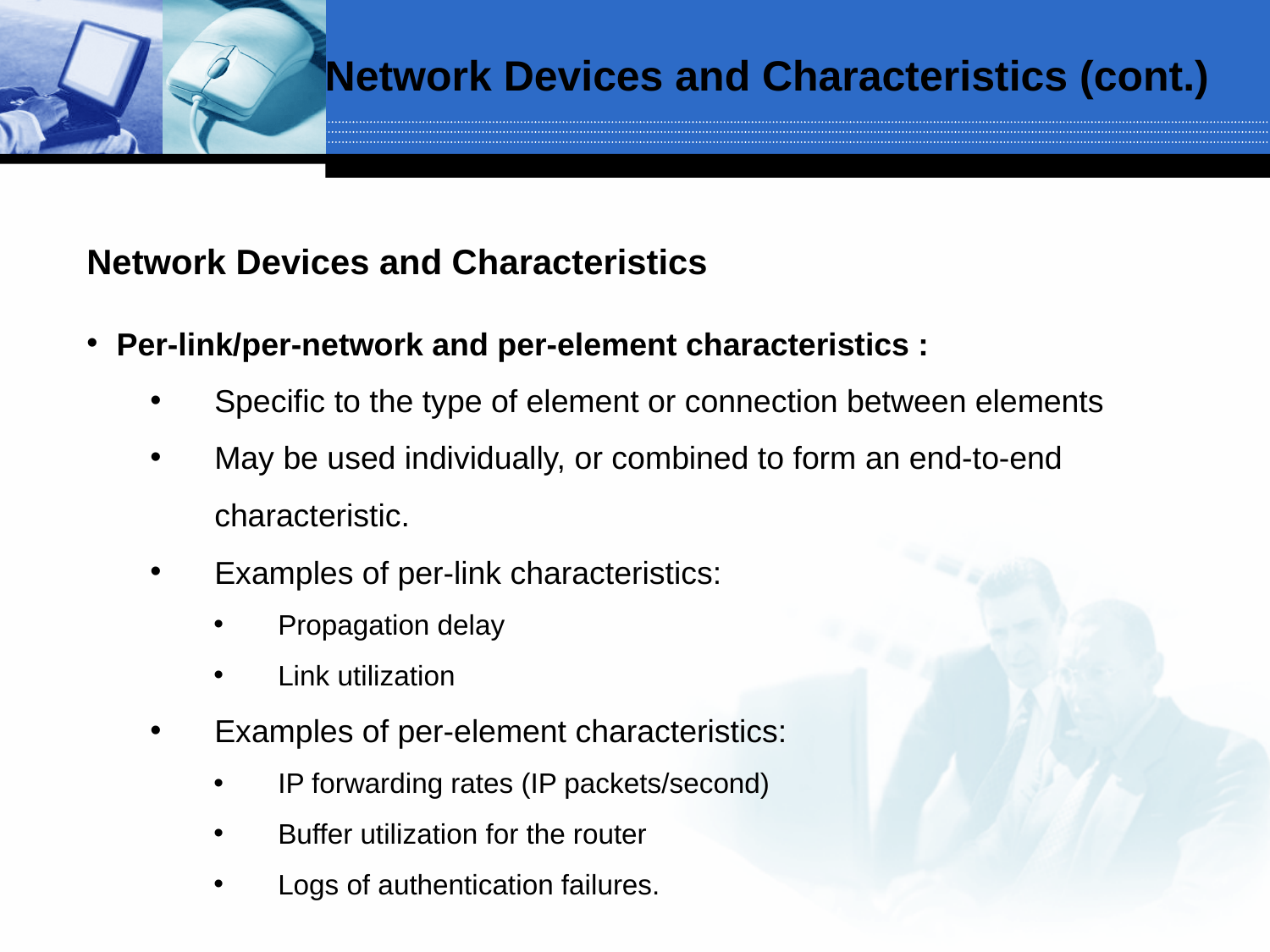

Network Devices and Characteristics (cont.)
Network Devices and Characteristics

Per-link/per-network and per-element characteristics :
Specific to the type of element or connection between elements
May be used individually, or combined to form an end-to-end characteristic.
Examples of per-link characteristics:
Propagation delay
Link utilization
Examples of per-element characteristics:
IP forwarding rates (IP packets/second)
Buffer utilization for the router
Logs of authentication failures.